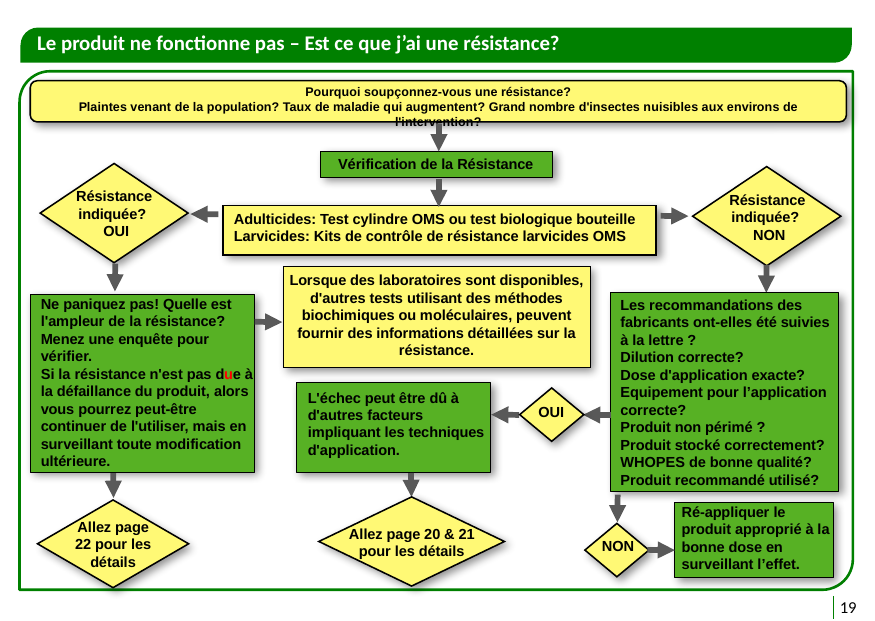

Le produit ne fonctionne pas – Est ce que j’ai une résistance?

Pourquoi soupçonnez-vous une résistance?
Plaintes venant de la population? Taux de maladie qui augmentent? Grand nombre d'insectes nuisibles aux environs de l'intervention?

Vérification de la Résistance

Résistance
indiquée?
OUI
Résistance
indiquée?
NON
Adulticides: Test cylindre OMS ou test biologique bouteille
Larvicides: Kits de contrôle de résistance larvicides OMS

Lorsque des laboratoires sont disponibles, d'autres tests utilisant des méthodes biochimiques ou moléculaires, peuvent fournir des informations détaillées sur la résistance.

Ne paniquez pas! Quelle est l'ampleur de la résistance? Menez une enquête pour vérifier.
Si la résistance n'est pas due à la défaillance du produit, alors vous pourrez peut-être continuer de l'utiliser, mais en surveillant toute modification ultérieure.

Les recommandations des fabricants ont-elles été suivies à la lettre ?
Dilution correcte?
Dose d'application exacte?
Equipement pour l’application correcte?
Produit non périmé ?
Produit stocké correctement?
WHOPES de bonne qualité?
Produit recommandé utilisé?

L'échec peut être dû à d'autres facteurs impliquant les techniques d'application.

OUI
Ré-appliquer le produit approprié à la bonne dose en surveillant l’effet.

Allez page 22 pour les détails
Allez page 20 & 21 pour les détails

NON
19